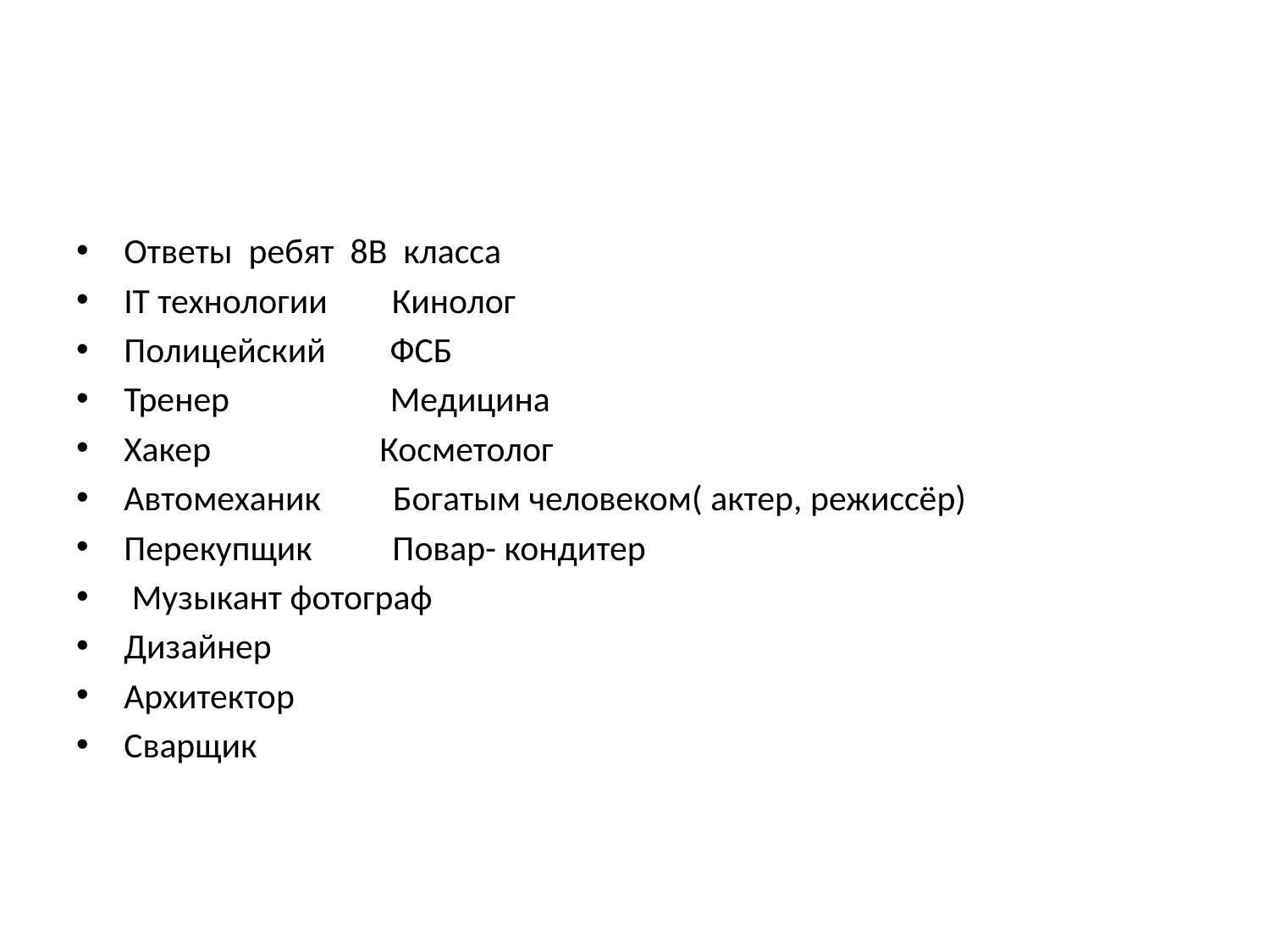

#
Ответы  ребят  8В  класса
IT технологии        Кинолог
Полицейский        ФСБ
Тренер                    Медицина
Хакер                     Косметолог
Автомеханик         Богатым человеком( актер, режиссёр)
Перекупщик          Повар- кондитер
 Музыкант фотограф
Дизайнер
Архитектор
Сварщик